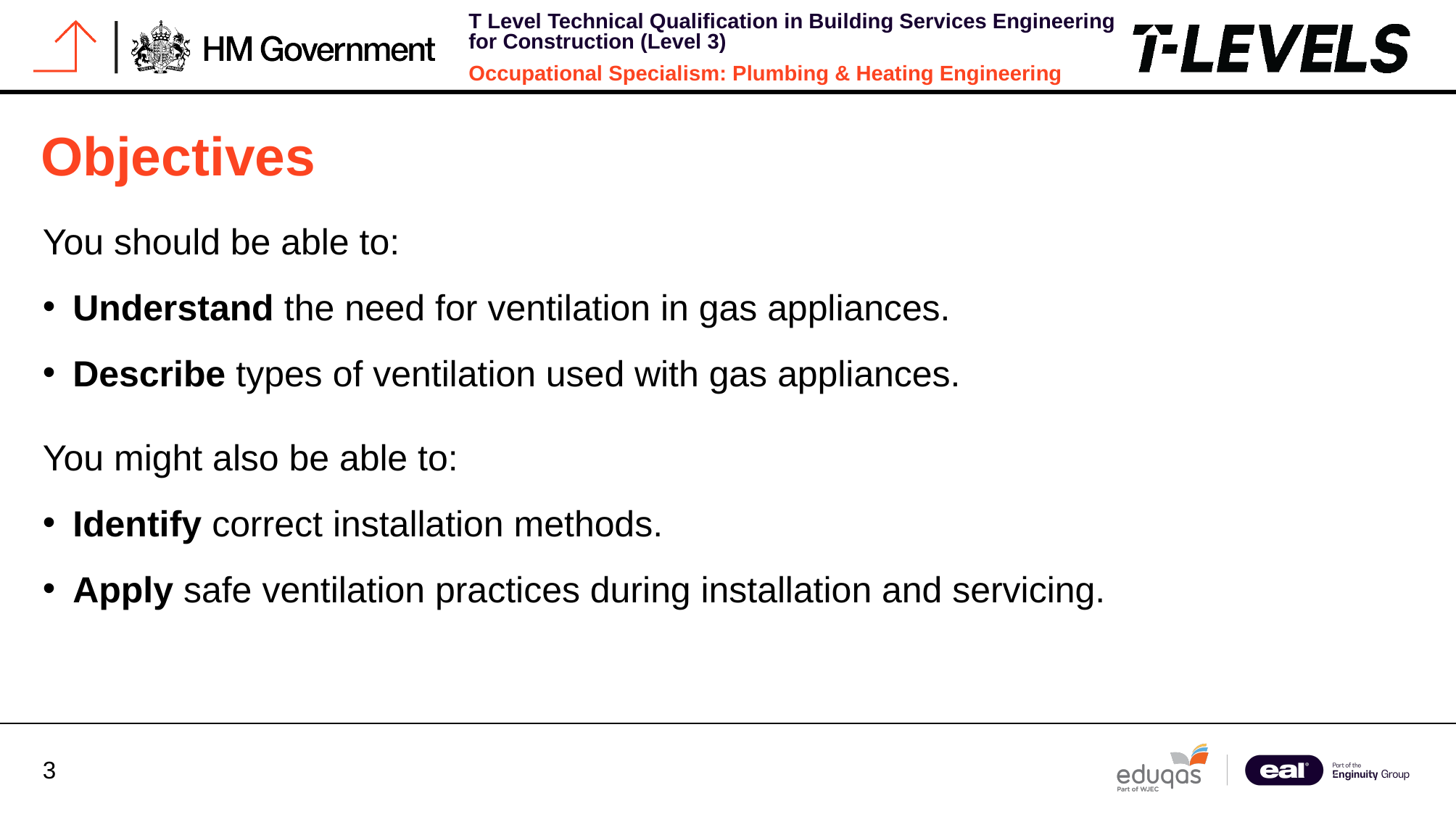

# Objectives
You should be able to:
Understand the need for ventilation in gas appliances.
Describe types of ventilation used with gas appliances.
You might also be able to:
Identify correct installation methods.
Apply safe ventilation practices during installation and servicing.